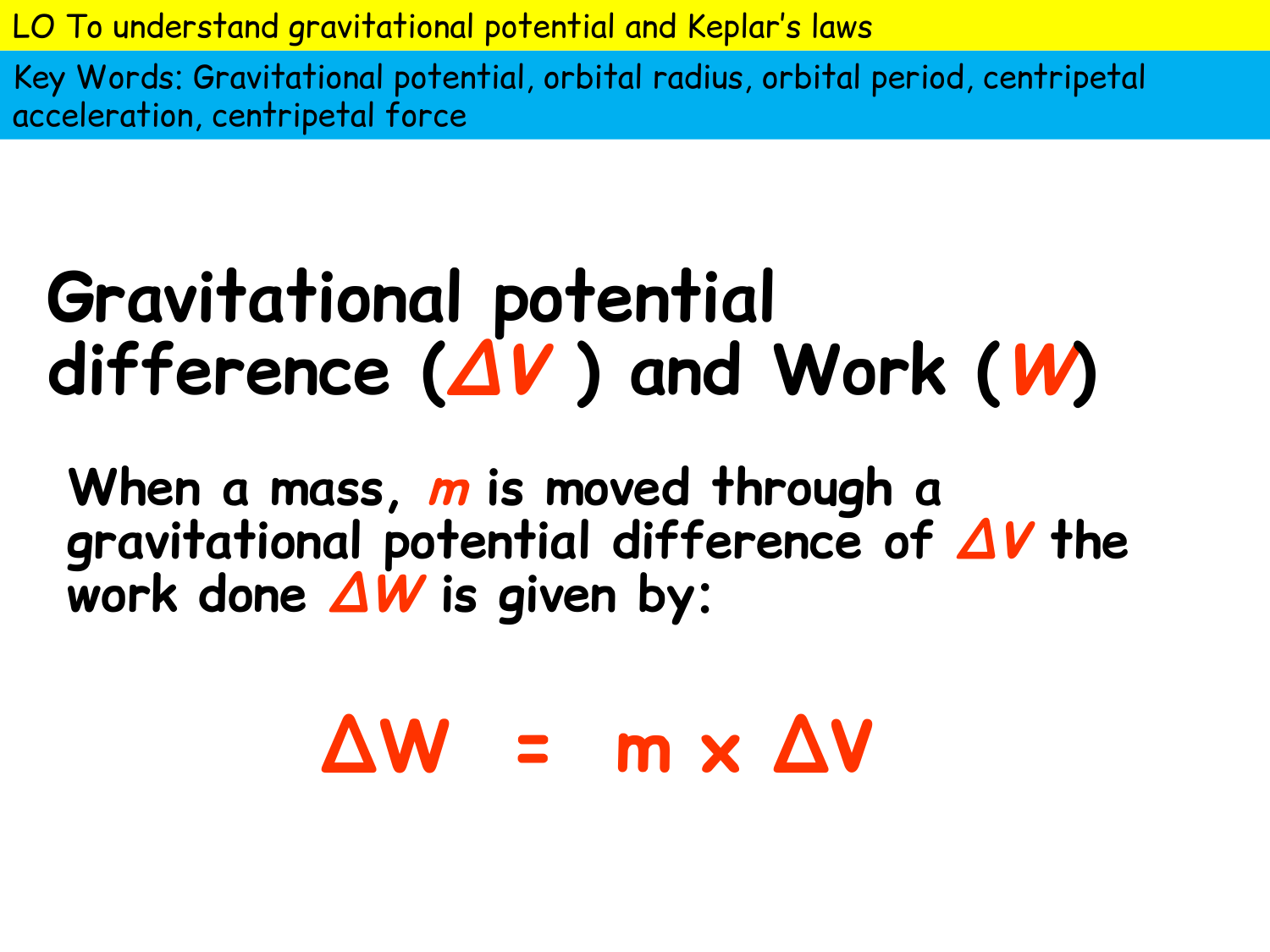

# Gravitational potential difference (ΔV ) and Work (W)
When a mass, m is moved through a gravitational potential difference of ΔV the work done ΔW is given by:

		ΔW  =  m x ΔV